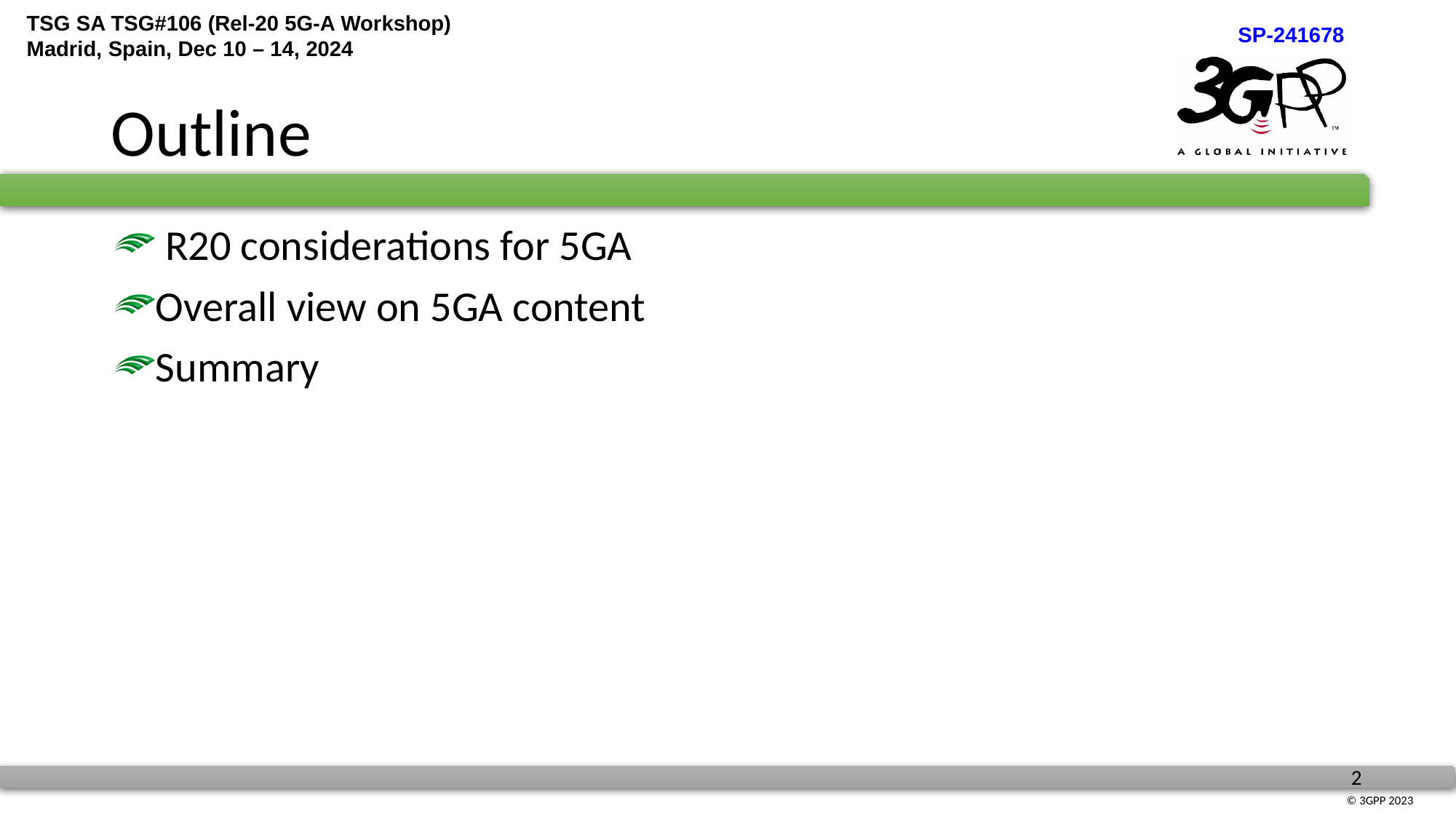

# Outline
 R20 considerations for 5GA
Overall view on 5GA content
Summary